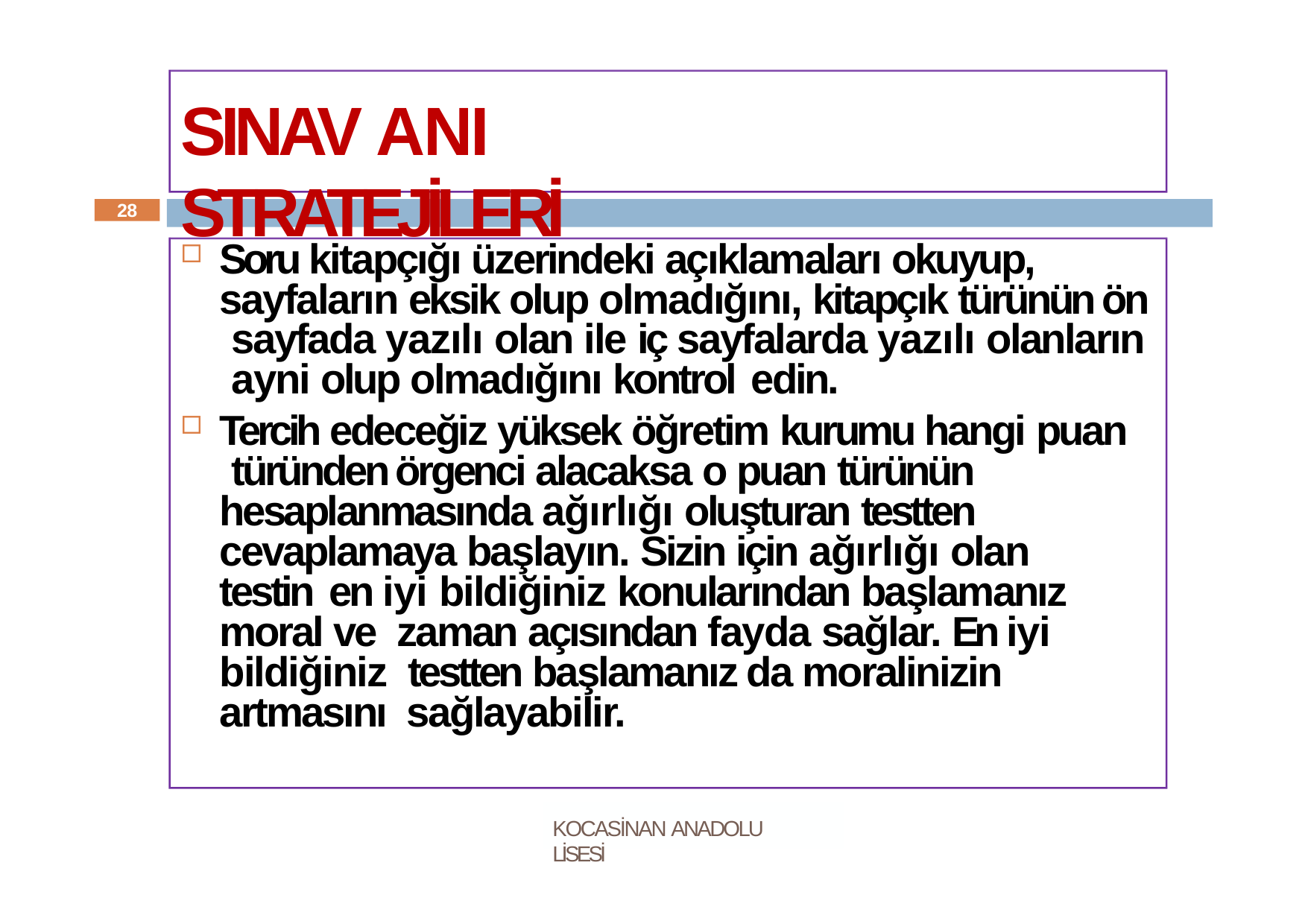

# SINAV ANI STRATEJİLERİ
28
Soru kitapçığı üzerindeki açıklamaları okuyup,  sayfaların eksik olup olmadığını, kitapçık türünün ön  sayfada yazılı olan ile iç sayfalarda yazılı olanların  ayni olup olmadığını kontrol edin.
Tercih edeceğiz yüksek öğretim kurumu hangi puan  türünden örgenci alacaksa o puan türünün  hesaplanmasında ağırlığı oluşturan testten  cevaplamaya başlayın. Sizin için ağırlığı olan testin  en iyi bildiğiniz konularından başlamanız moral ve  zaman açısından fayda sağlar. En iyi bildiğiniz  testten başlamanız da moralinizin artmasını  sağlayabilir.

KOCASİNAN ANADOLU LİSESİ